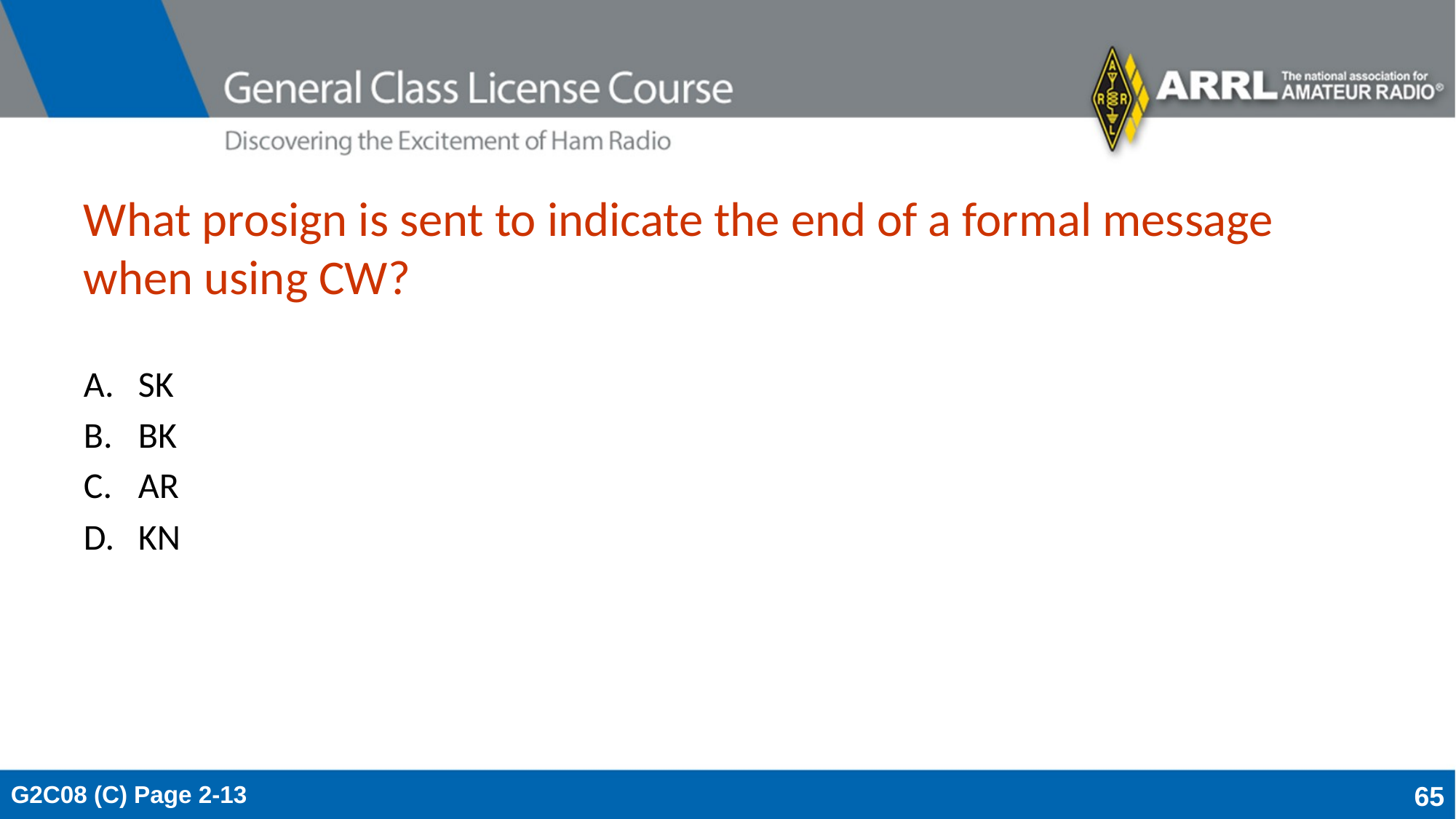

# What prosign is sent to indicate the end of a formal message when using CW?
SK
BK
AR
KN
G2C08 (C) Page 2-13
65